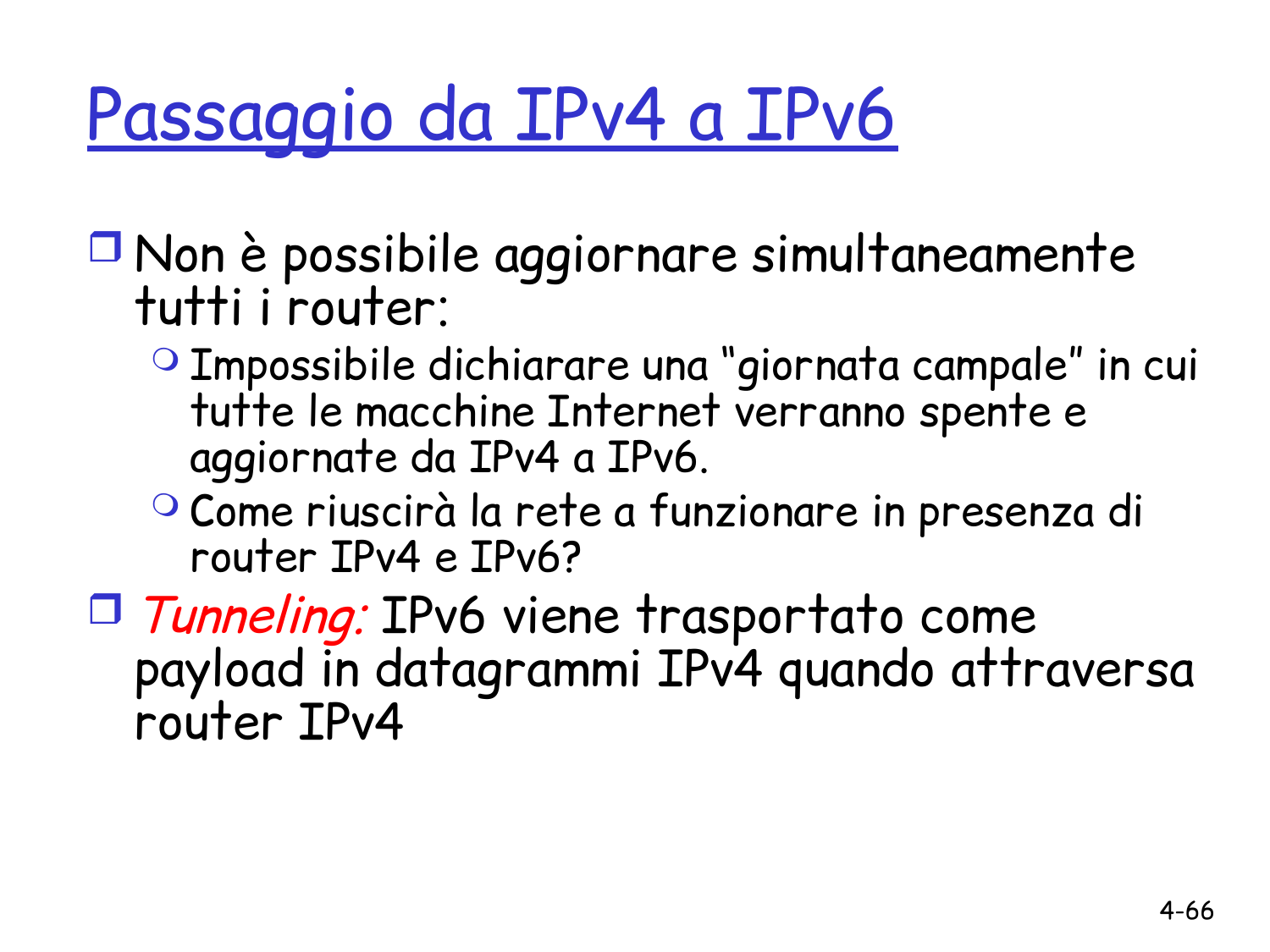

# Passaggio da IPv4 a IPv6
Non è possibile aggiornare simultaneamente tutti i router:
Impossibile dichiarare una “giornata campale” in cui tutte le macchine Internet verranno spente e aggiornate da IPv4 a IPv6.
Come riuscirà la rete a funzionare in presenza di router IPv4 e IPv6?
Tunneling: IPv6 viene trasportato come payload in datagrammi IPv4 quando attraversa router IPv4
4-66